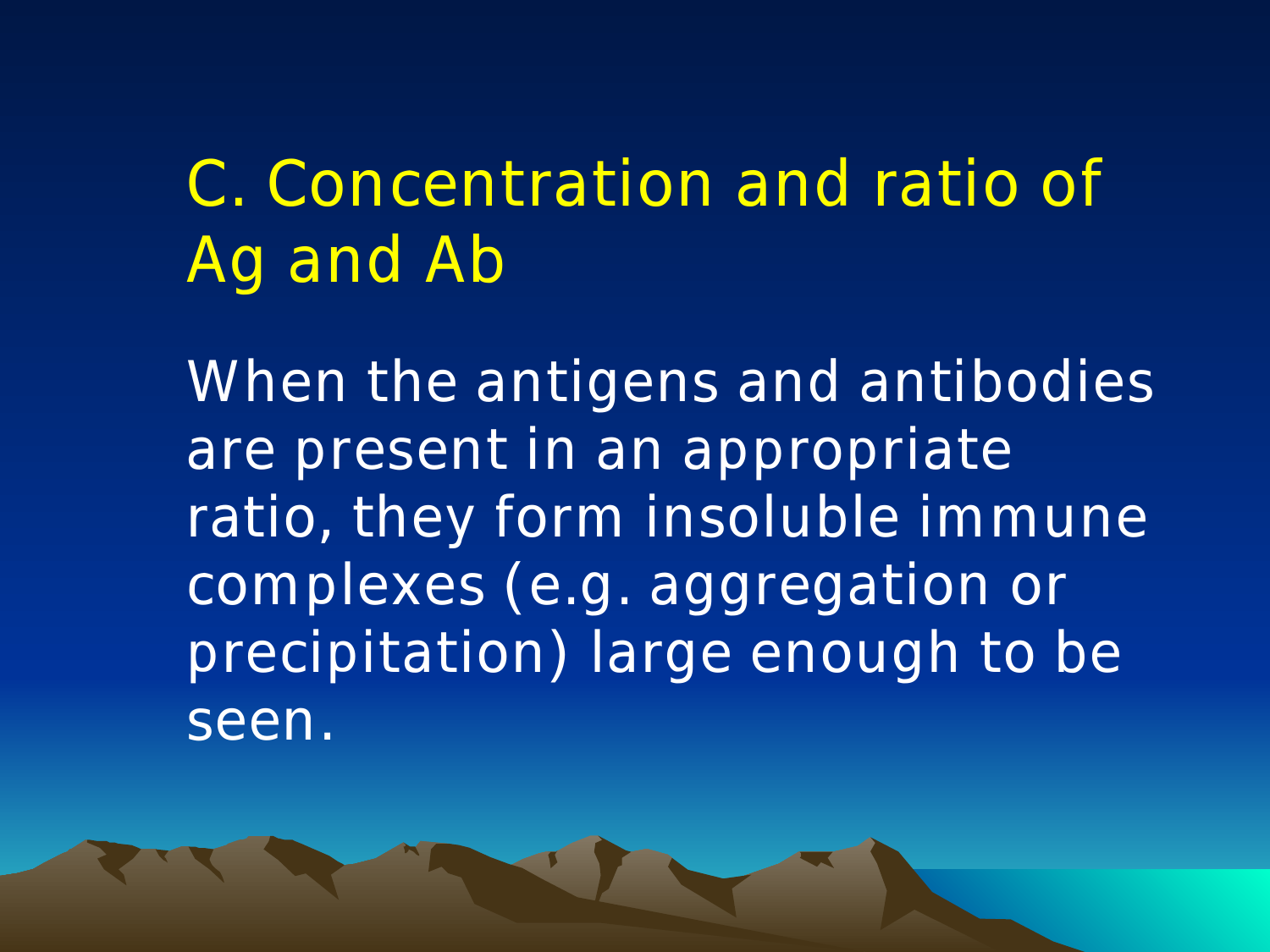

C. Concentration and ratio of Ag and Ab

When the antigens and antibodies are present in an appropriate ratio, they form insoluble immune complexes (e.g. aggregation or precipitation) large enough to be seen.